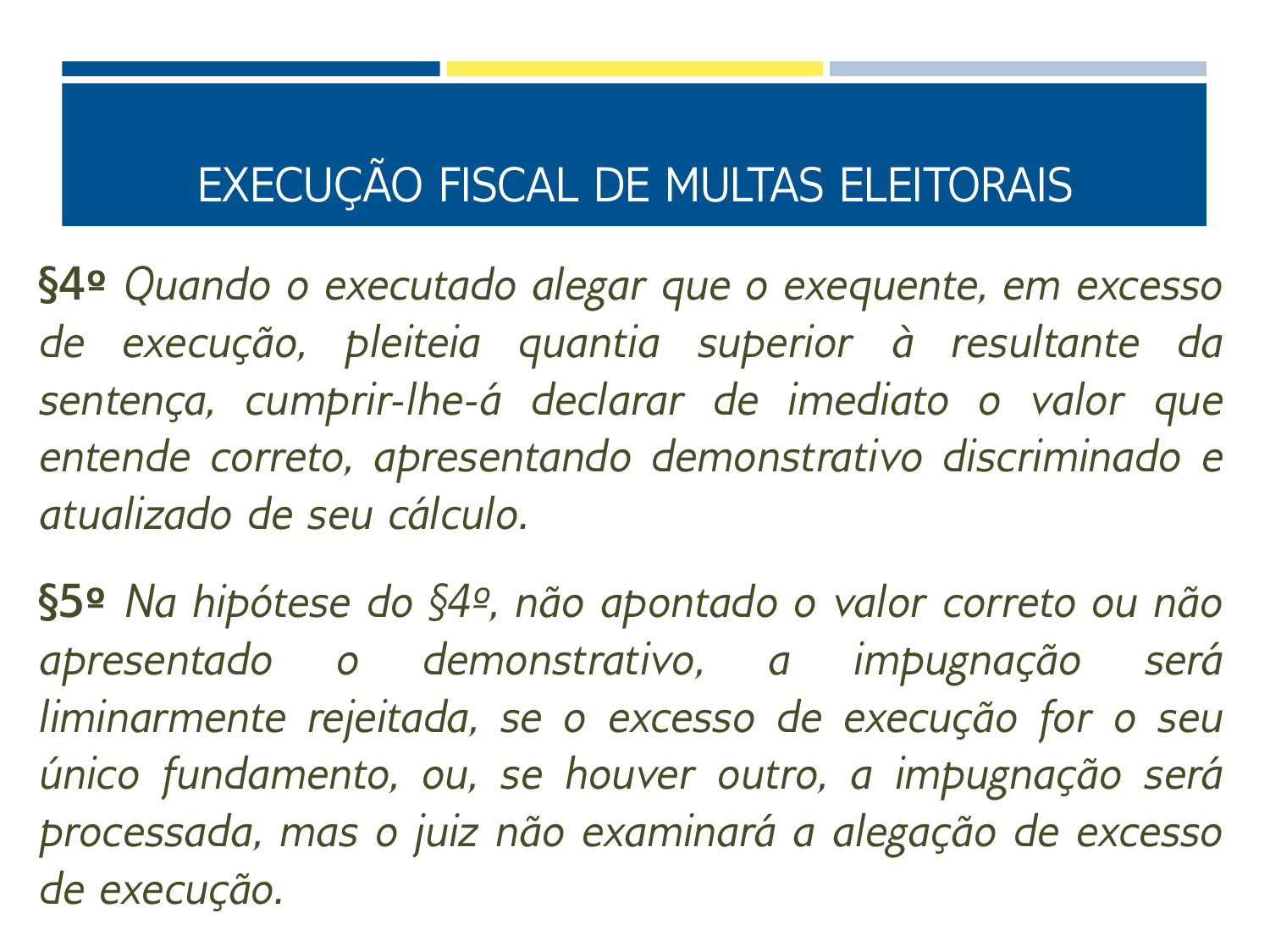

# EXECUÇÃO FISCAL DE MULTAS ELEITORAIS
§4º Quando o executado alegar que o exequente, em excesso de execução, pleiteia quantia superior à resultante da sentença, cumprir-lhe-á declarar de imediato o valor que entende correto, apresentando demonstrativo discriminado e atualizado de seu cálculo.
§5º Na hipótese do §4º, não apontado o valor correto ou não apresentado o demonstrativo, a impugnação será liminarmente rejeitada, se o excesso de execução for o seu único fundamento, ou, se houver outro, a impugnação será processada, mas o juiz não examinará a alegação de excesso de execução.